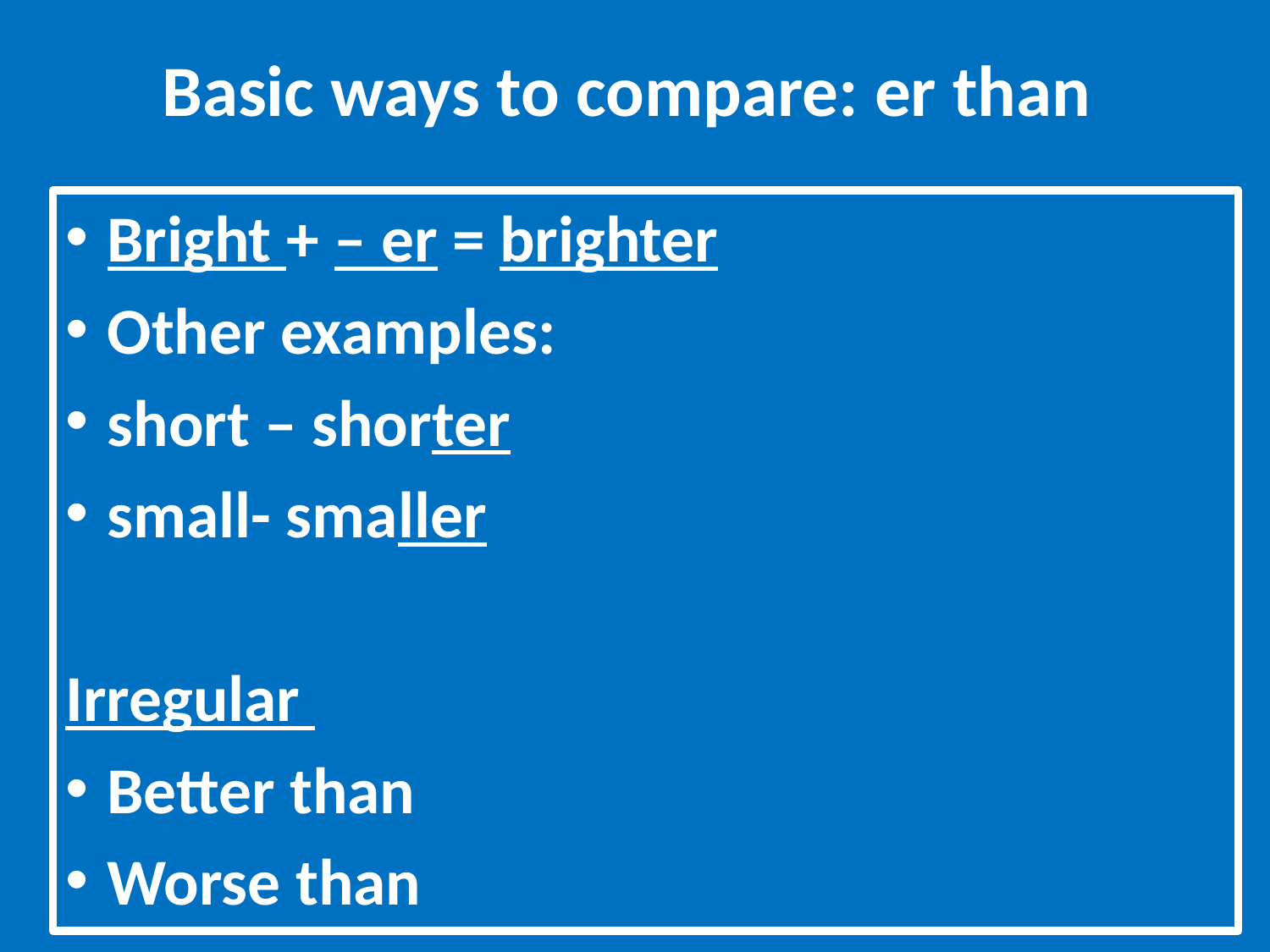

# Basic ways to compare: er than
Bright + – er = brighter
Other examples:
short – shorter
small- smaller

Irregular
Better than
Worse than